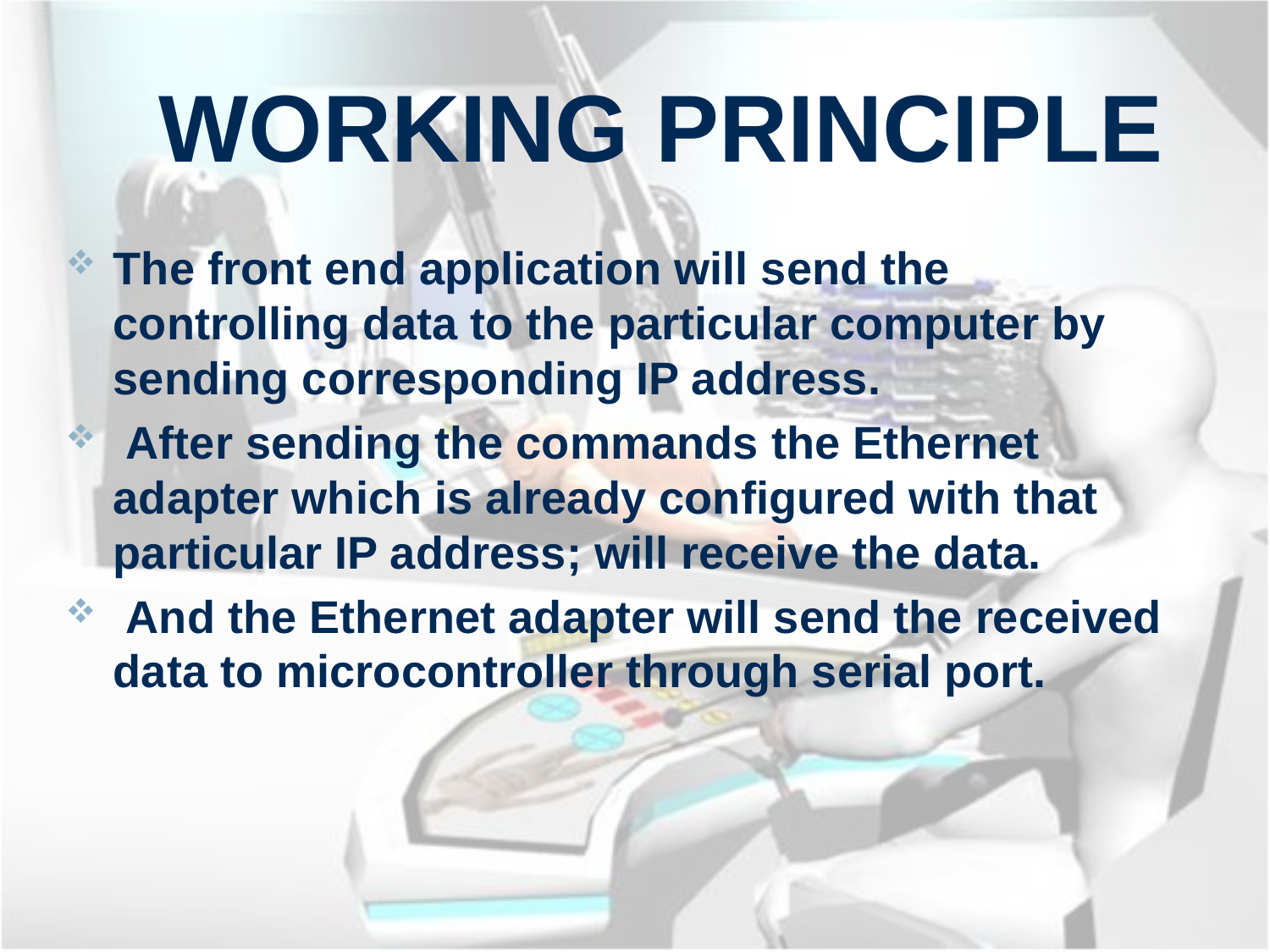

# WORKING PRINCIPLE
The front end application will send the controlling data to the particular computer by sending corresponding IP address.
 After sending the commands the Ethernet adapter which is already configured with that particular IP address; will receive the data.
 And the Ethernet adapter will send the received data to microcontroller through serial port.